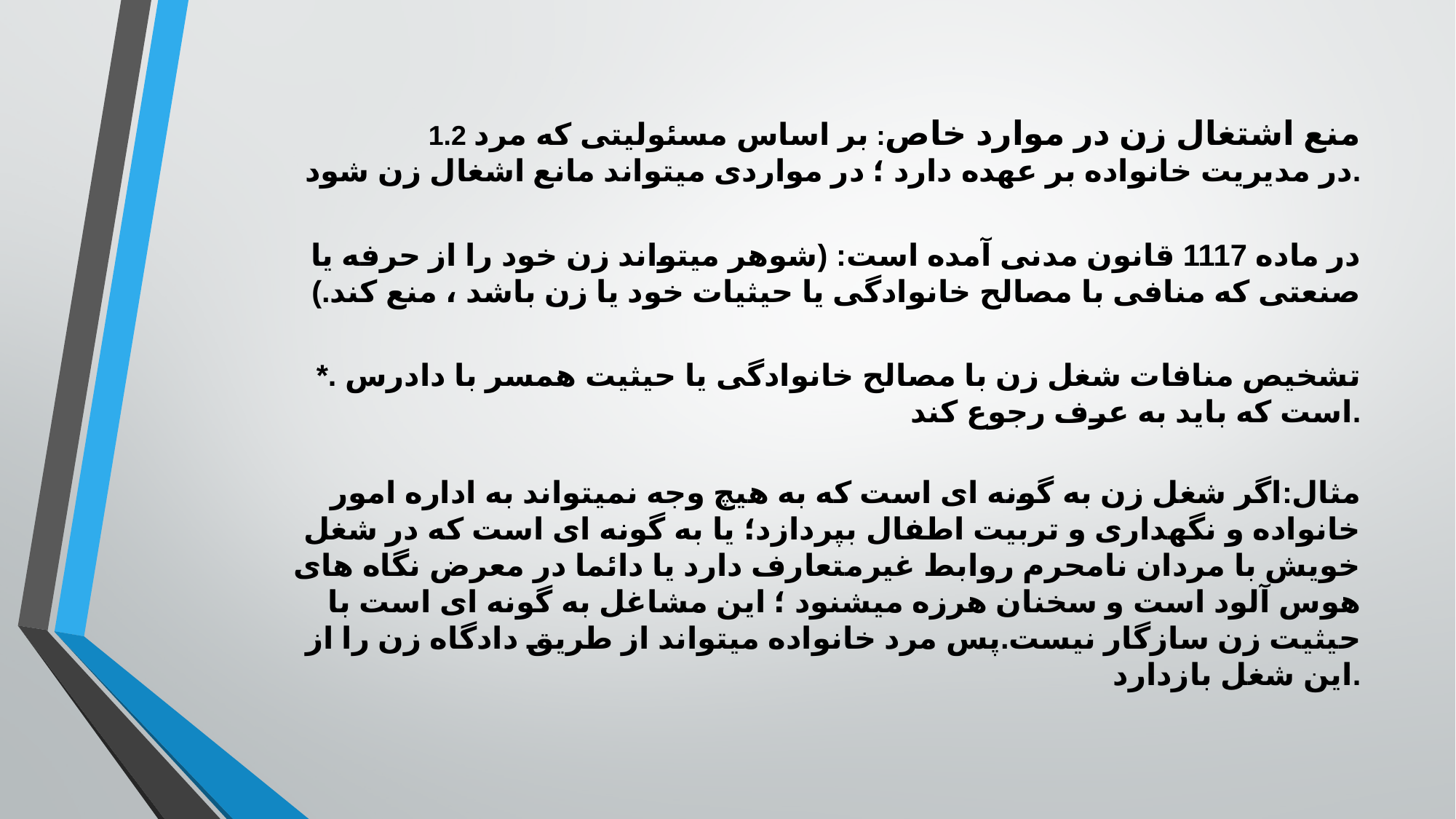

1.2 منع اشتغال زن در موارد خاص: بر اساس مسئولیتی که مرد در مدیریت خانواده بر عهده دارد ؛ در مواردی میتواند مانع اشغال زن شود.
در ماده 1117 قانون مدنی آمده است: (شوهر میتواند زن خود را از حرفه یا صنعتی که منافی با مصالح خانوادگی یا حیثیات خود یا زن باشد ، منع کند.)
*. تشخیص منافات شغل زن با مصالح خانوادگی یا حیثیت همسر با دادرس است که باید به عرف رجوع کند.

مثال:اگر شغل زن به گونه ای است که به هیچ وجه نمیتواند به اداره امور خانواده و نگهداری و تربیت اطفال بپردازد؛ یا به گونه ای است که در شغل خویش با مردان نامحرم روابط غیرمتعارف دارد یا دائما در معرض نگاه های هوس آلود است و سخنان هرزه میشنود ؛ این مشاغل به گونه ای است با حیثیت زن سازگار نیست.پس مرد خانواده میتواند از طریق دادگاه زن را از این شغل بازدارد.